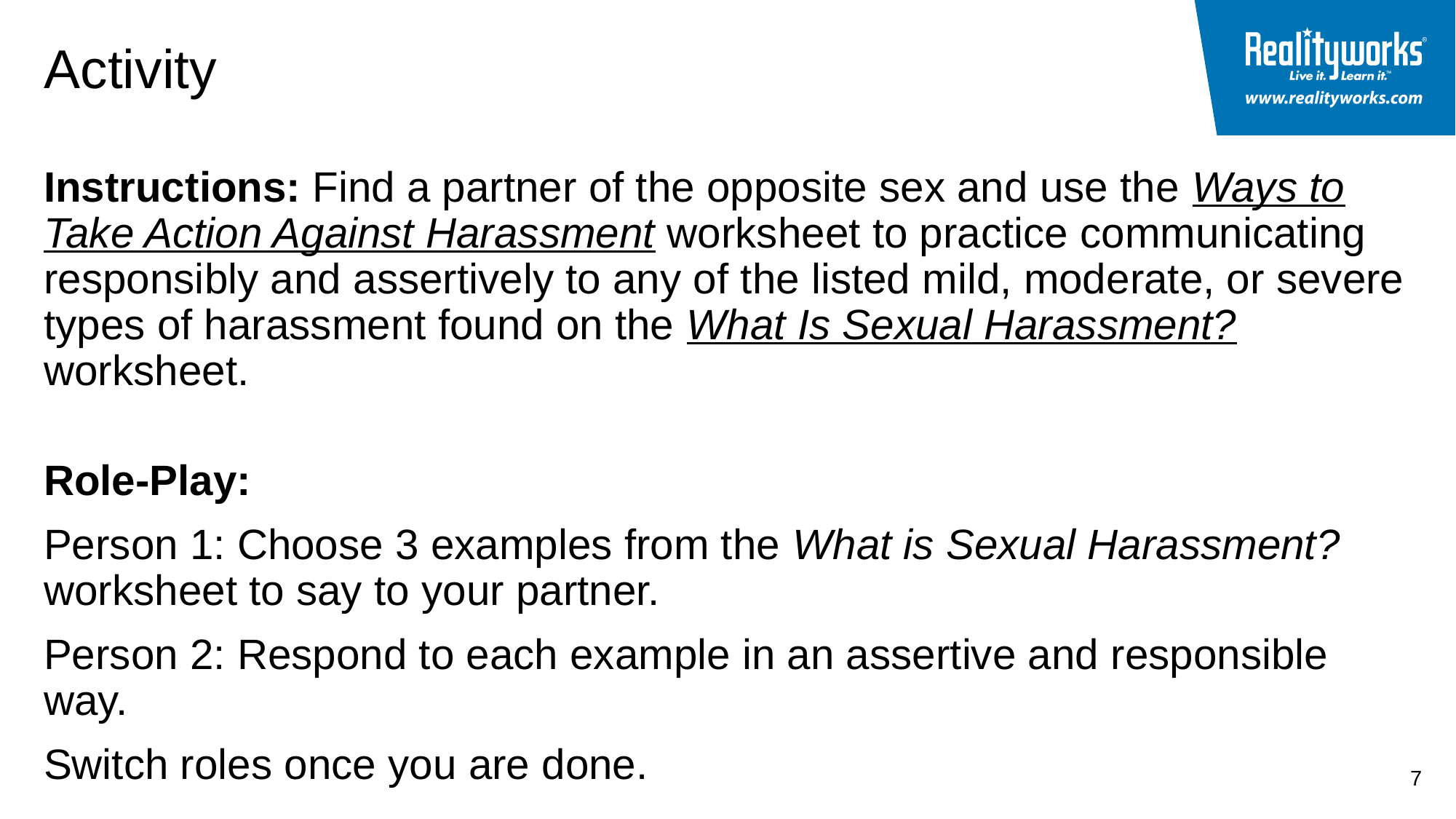

# Activity
Instructions: Find a partner of the opposite sex and use the Ways to Take Action Against Harassment worksheet to practice communicating responsibly and assertively to any of the listed mild, moderate, or severe types of harassment found on the What Is Sexual Harassment? worksheet.
Role-Play:
Person 1: Choose 3 examples from the What is Sexual Harassment? worksheet to say to your partner.
Person 2: Respond to each example in an assertive and responsible way.
Switch roles once you are done.

7